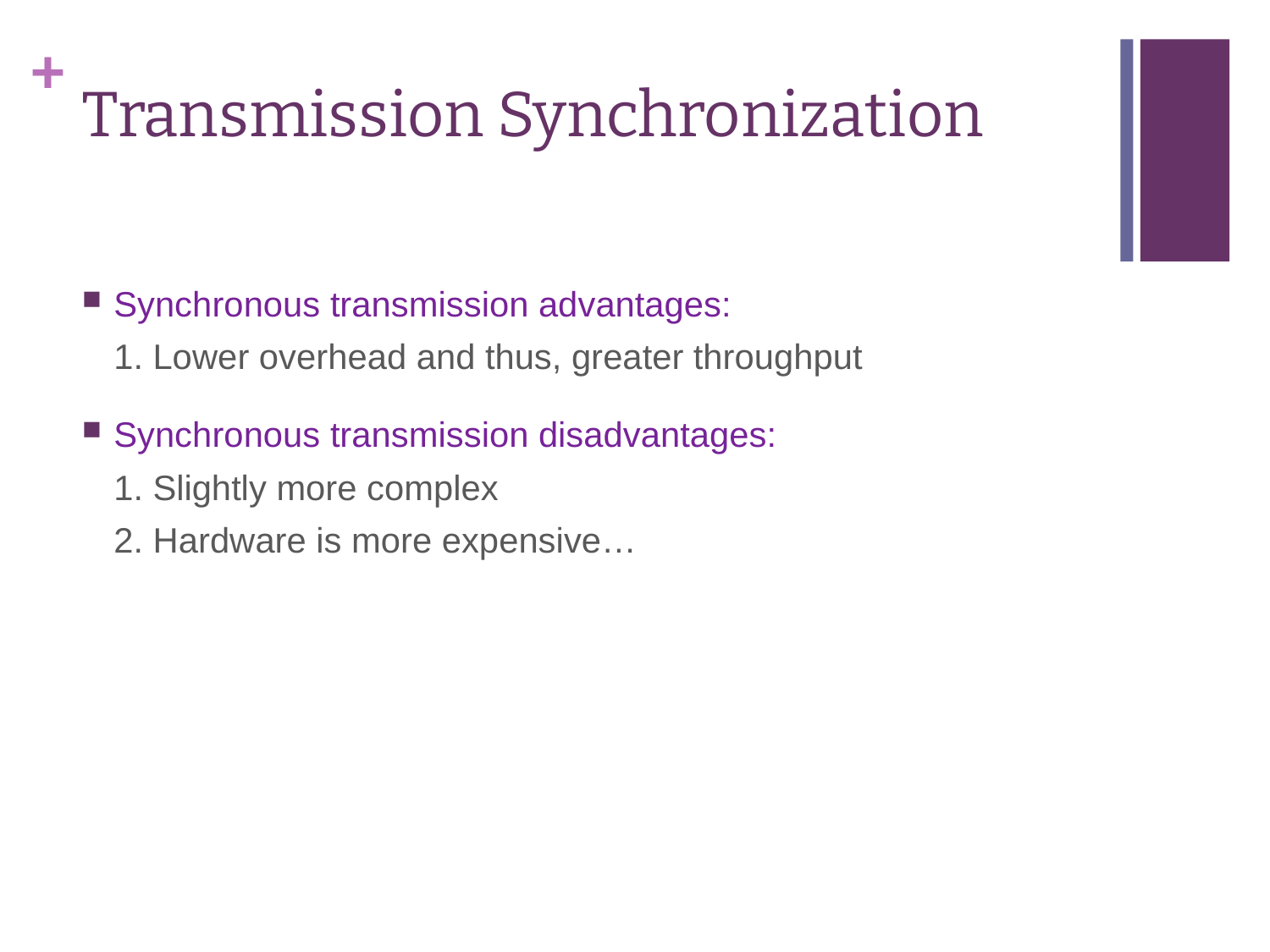

# Transmission Synchronization
Synchronous transmission advantages:
1. Lower overhead and thus, greater throughput
Synchronous transmission disadvantages:
1. Slightly more complex
2. Hardware is more expensive…